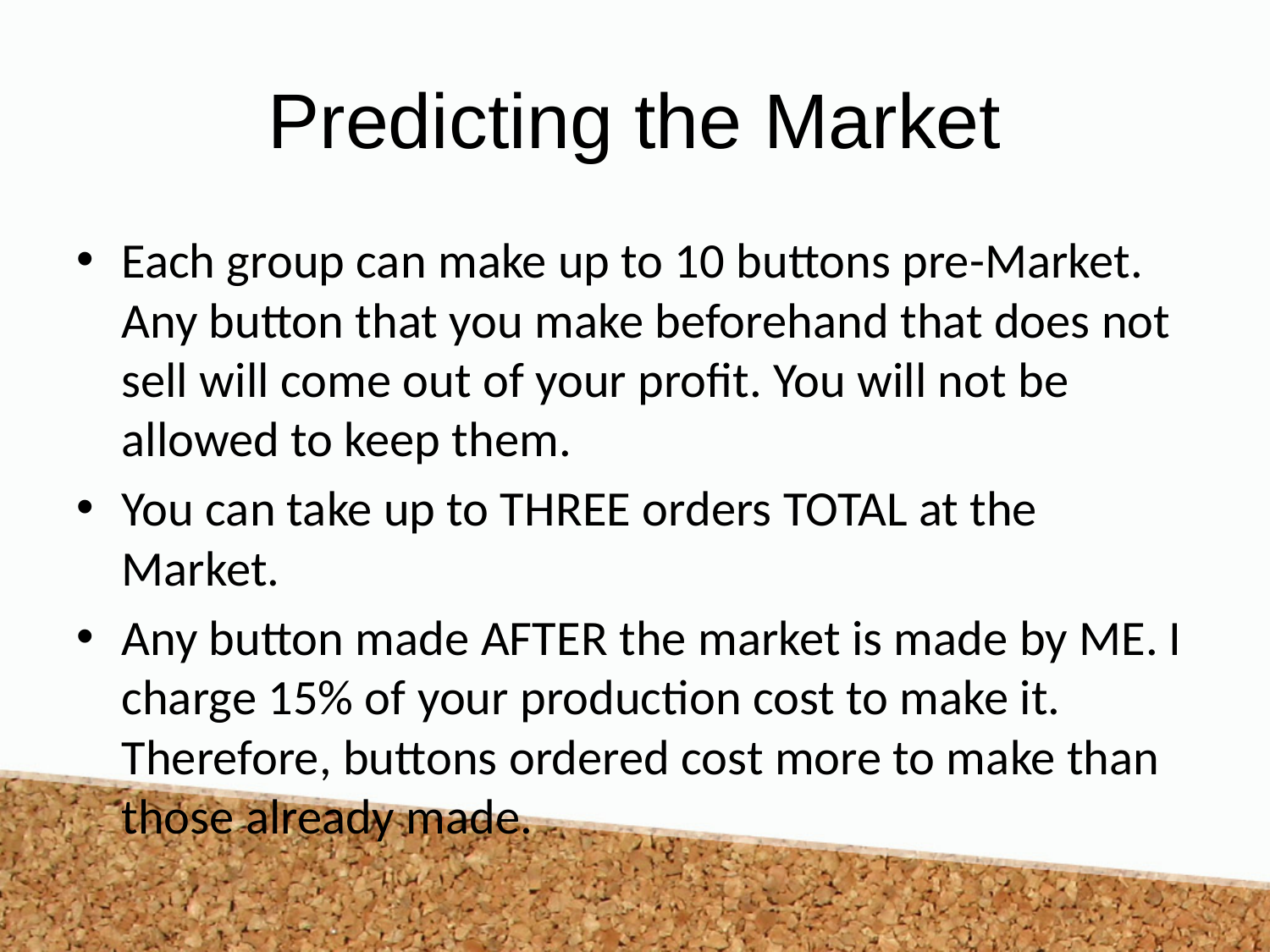

# Predicting the Market
Each group can make up to 10 buttons pre-Market. Any button that you make beforehand that does not sell will come out of your profit. You will not be allowed to keep them.
You can take up to THREE orders TOTAL at the Market.
Any button made AFTER the market is made by ME. I charge 15% of your production cost to make it. Therefore, buttons ordered cost more to make than those already made.